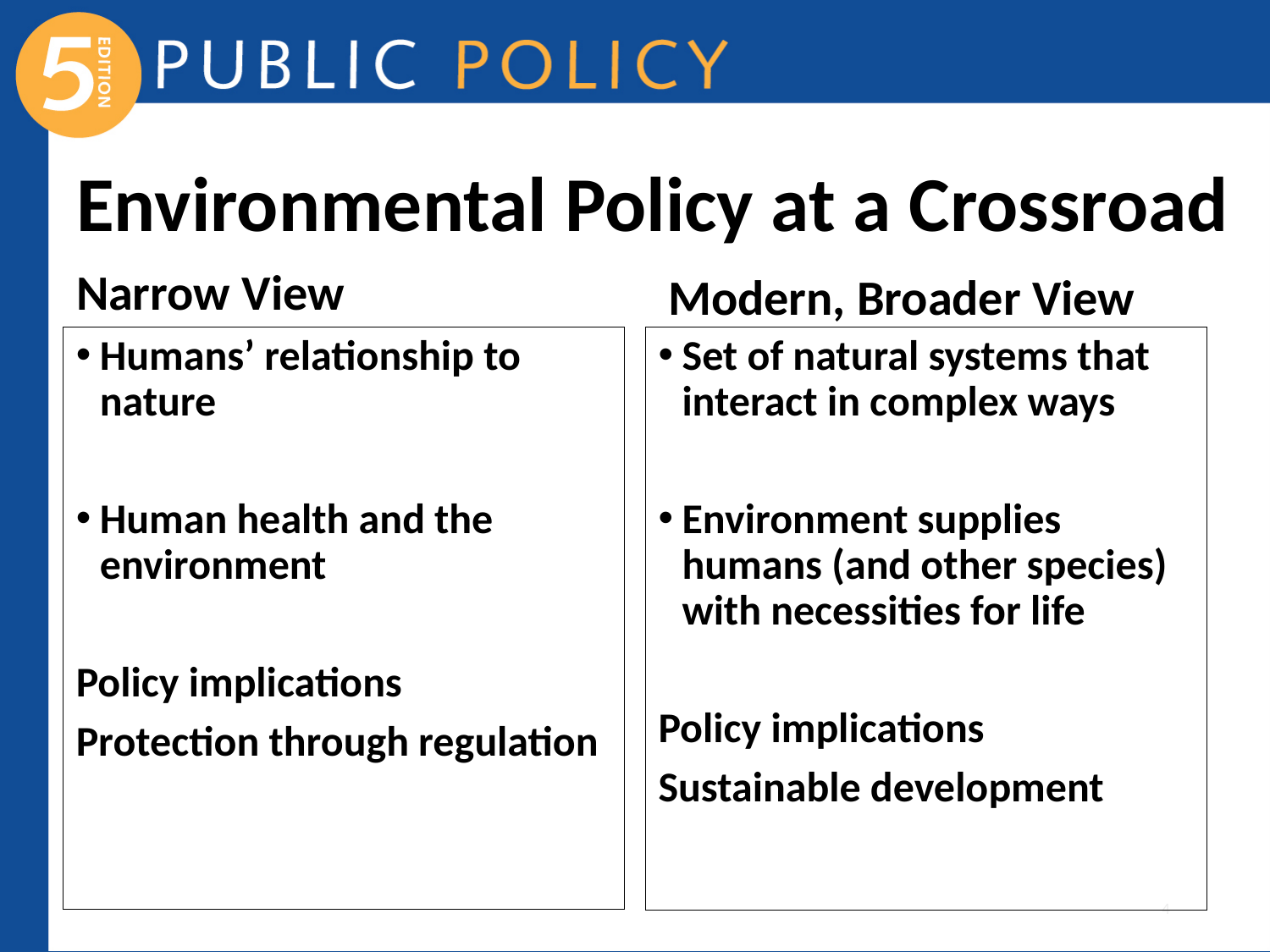

# Environmental Policy at a Crossroad
Narrow View
Modern, Broader View
Set of natural systems that interact in complex ways

Environment supplies humans (and other species) with necessities for life

Policy implications
Sustainable development
Humans’ relationship to nature

Human health and the environment

Policy implications
Protection through regulation
4